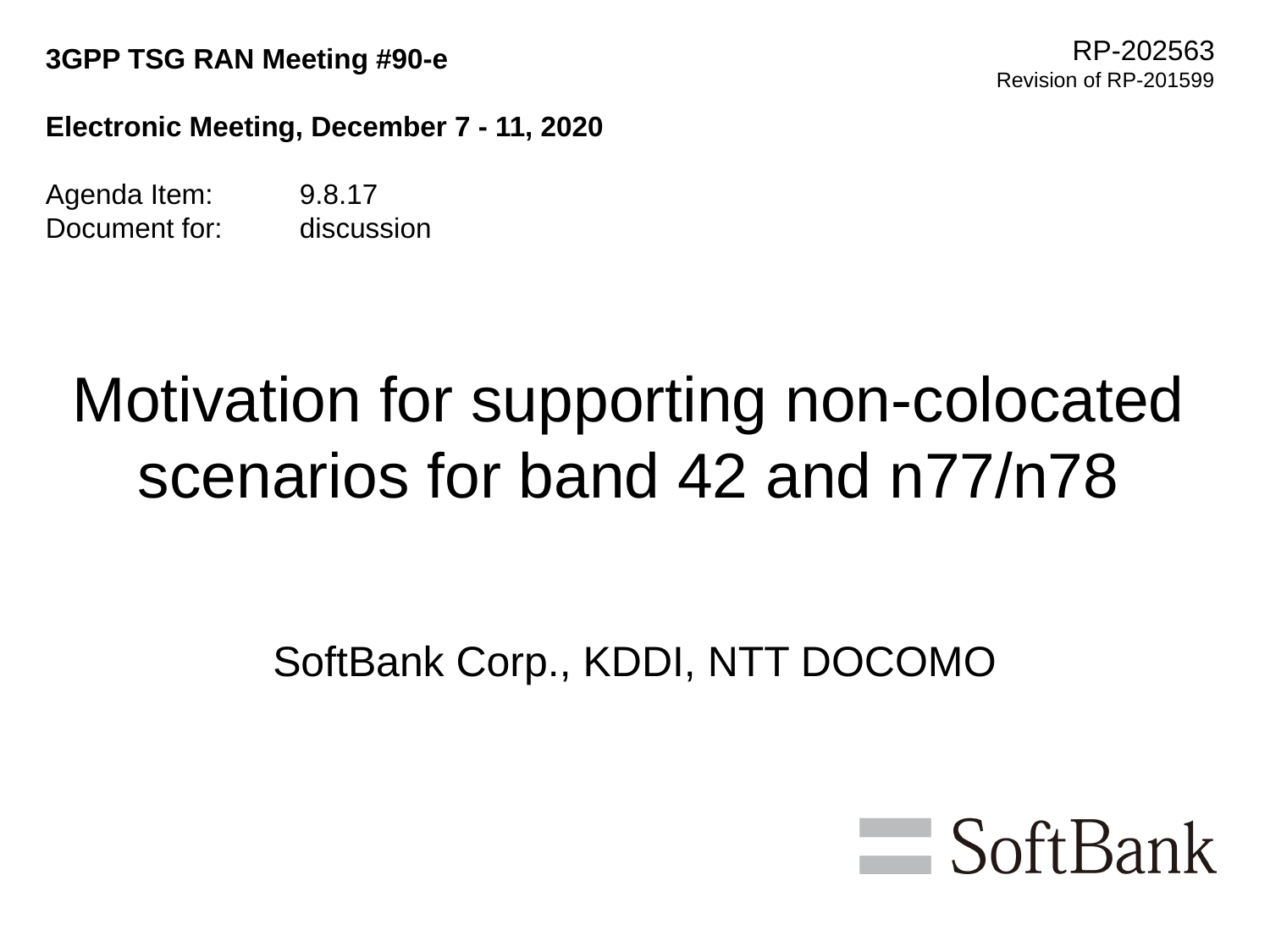

RP-202563
Revision of RP-201599
3GPP TSG RAN Meeting #90-e
Electronic Meeting, December 7 - 11, 2020

Agenda Item:	9.8.17
Document for:	discussion
# Motivation for supporting non-colocated scenarios for band 42 and n77/n78
SoftBank Corp., KDDI, NTT DOCOMO